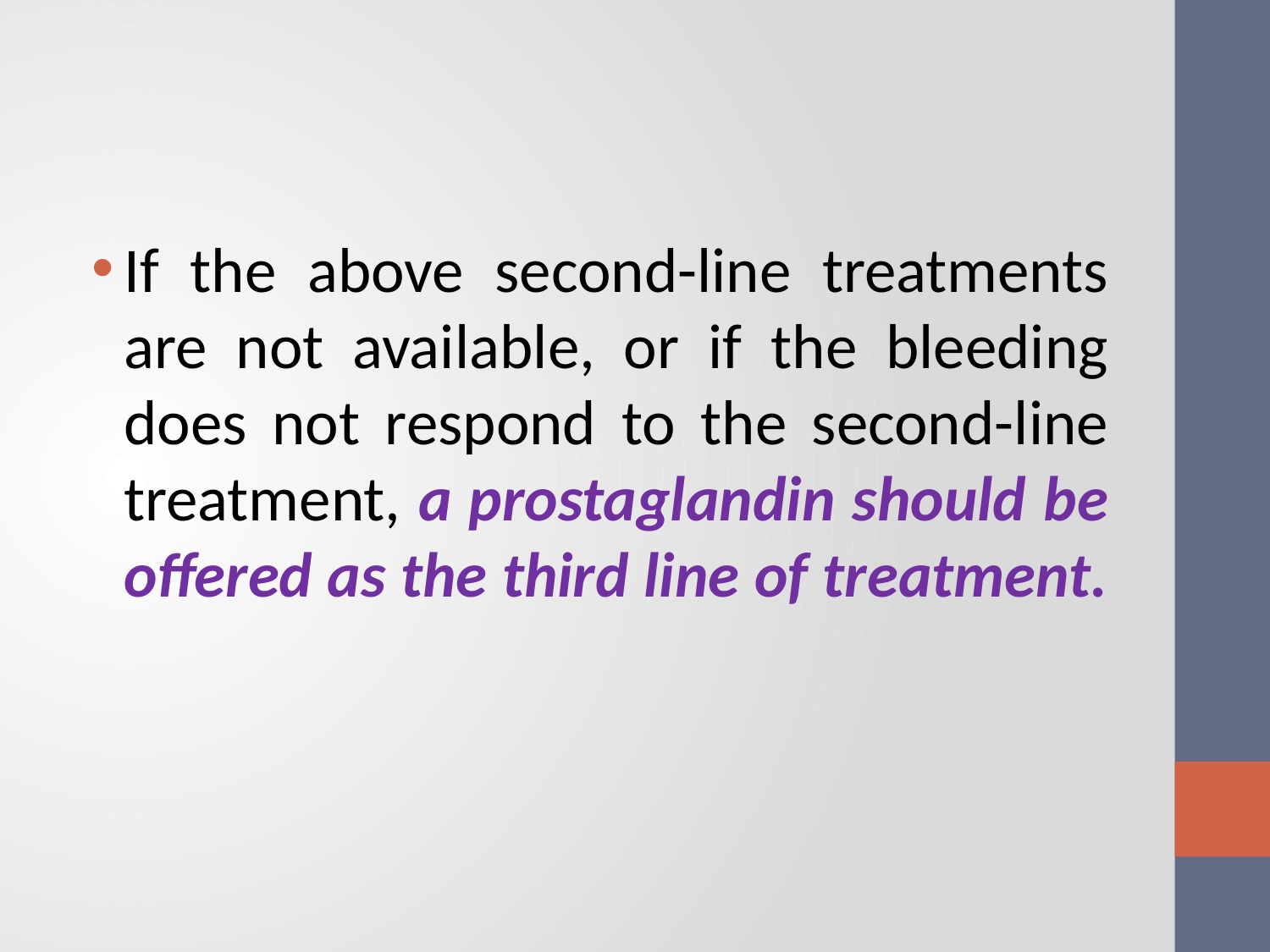

#
If the above second-line treatments are not available, or if the bleeding does not respond to the second-line treatment, a prostaglandin should be offered as the third line of treatment.